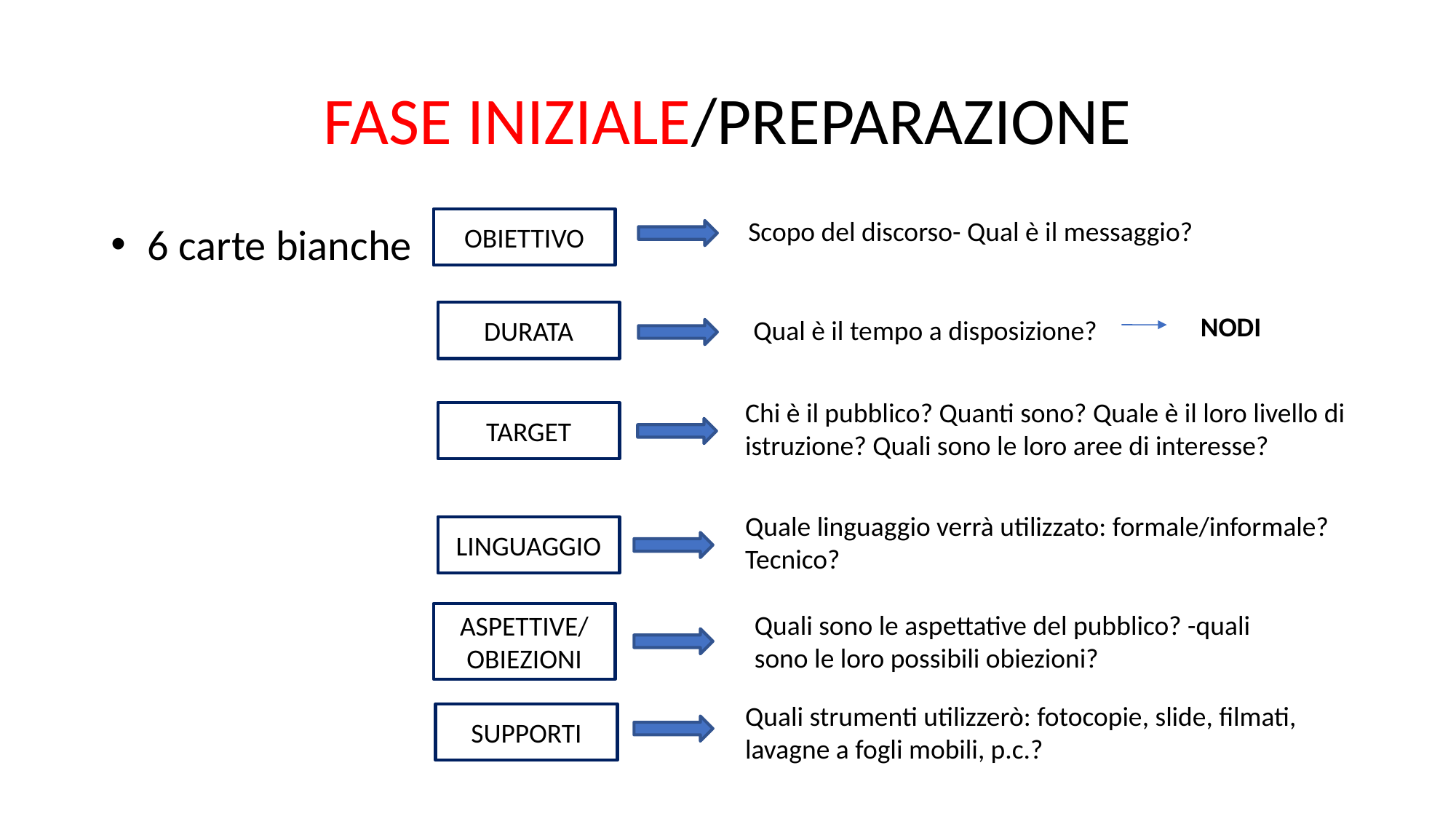

FASE INIZIALE/PREPARAZIONE
OBIETTIVO
Scopo del discorso- Qual è il messaggio?
 6 carte bianche

DURATA
NODI
Qual è il tempo a disposizione?

Chi è il pubblico? Quanti sono? Quale è il loro livello di istruzione? Quali sono le loro aree di interesse?
TARGET

Quale linguaggio verrà utilizzato: formale/informale? Tecnico?
LINGUAGGIO

Quali sono le aspettative del pubblico? -quali sono le loro possibili obiezioni?
ASPETTIVE/
OBIEZIONI

Quali strumenti utilizzerò: fotocopie, slide, filmati, lavagne a fogli mobili, p.c.?
SUPPORTI